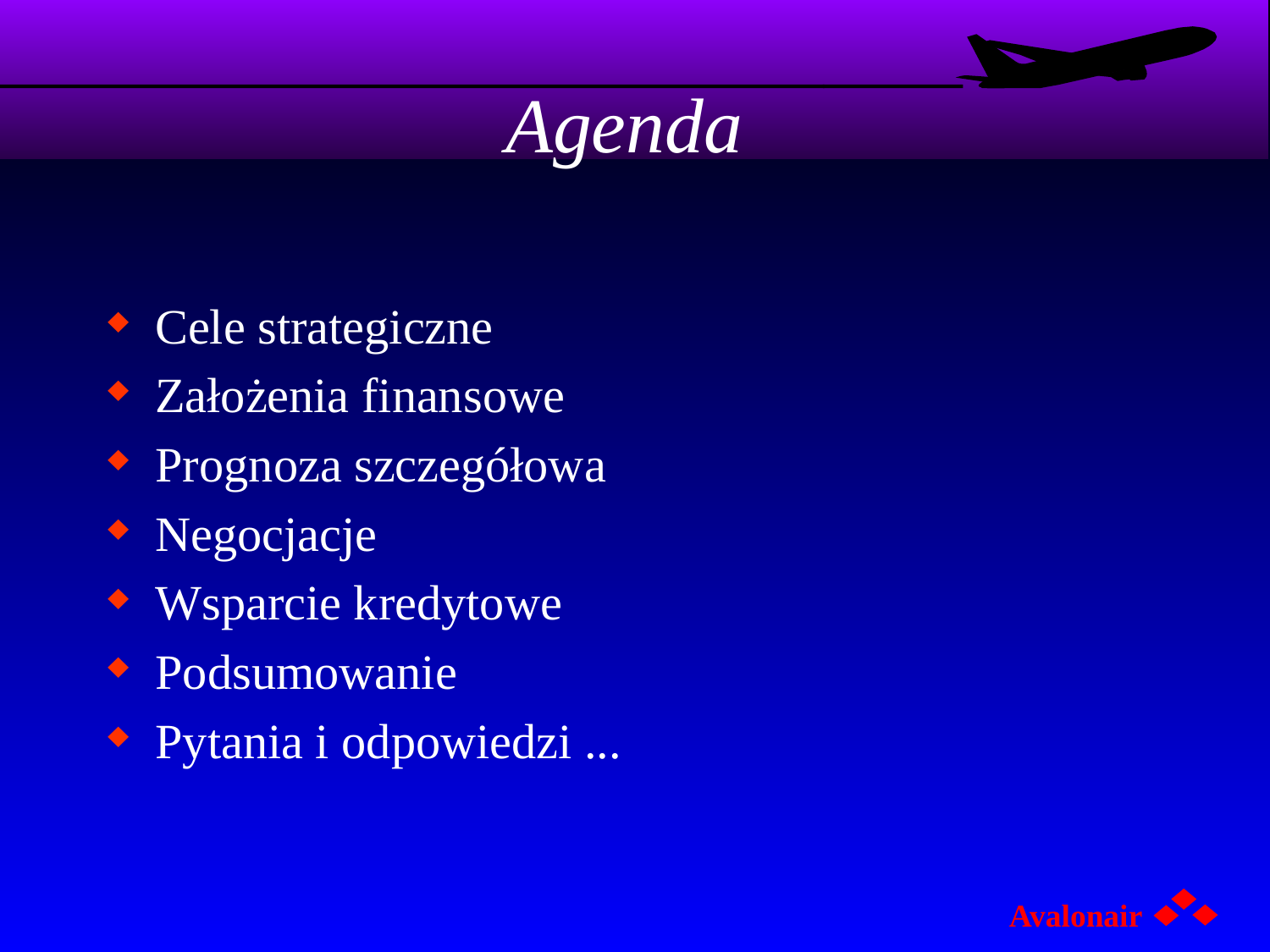

# Agenda
Cele strategiczne
Założenia finansowe
Prognoza szczegółowa
Negocjacje
Wsparcie kredytowe
Podsumowanie
Pytania i odpowiedzi ...